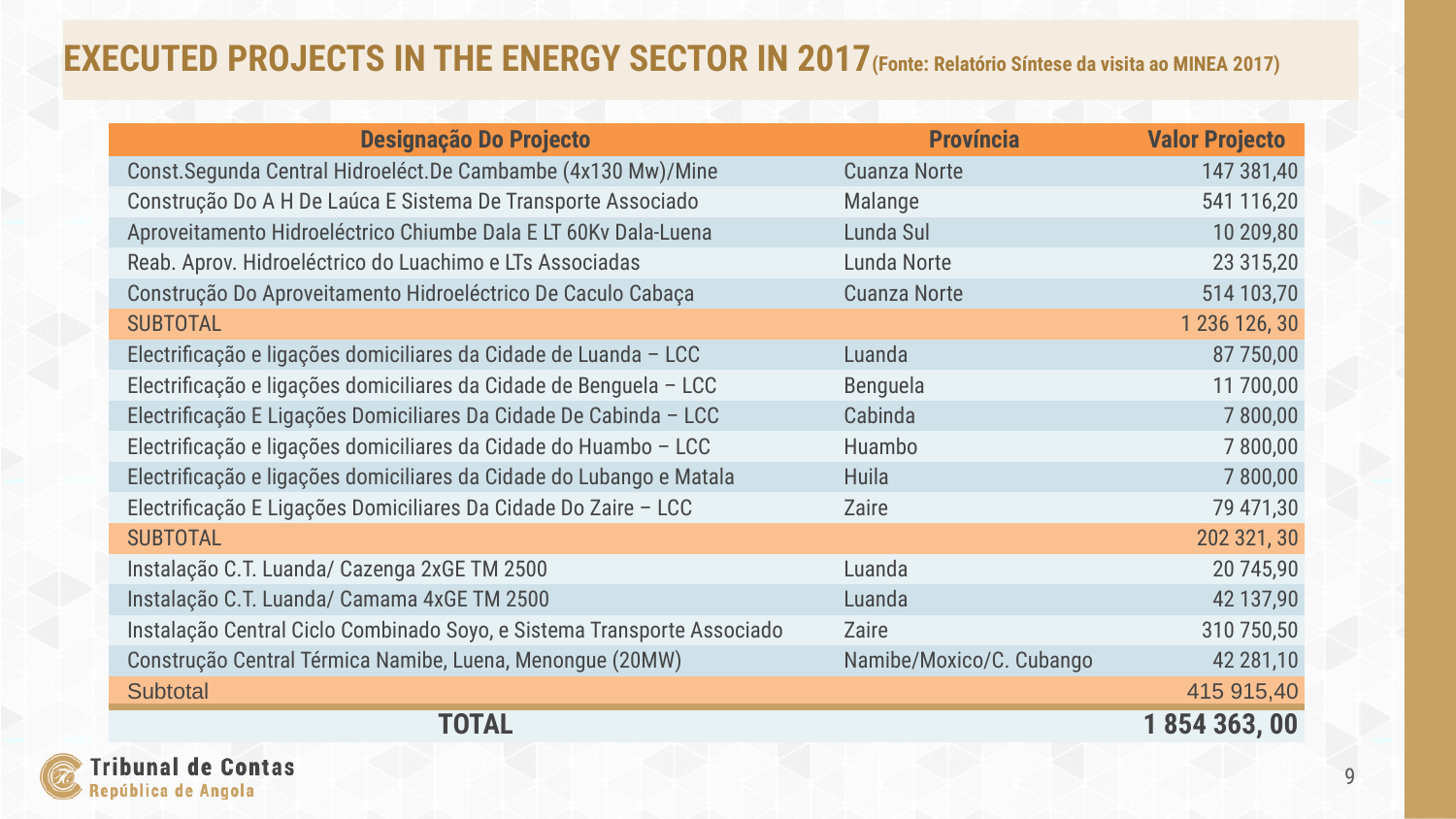

# EXECUTED PROJECTS IN THE ENERGY SECTOR IN 2017(Fonte: Relatório Síntese da visita ao MINEA 2017)
| Designação Do Projecto | Província | Valor Projecto |
| --- | --- | --- |
| Const.Segunda Central Hidroeléct.De Cambambe (4x130 Mw)/Mine | Cuanza Norte | 147 381,40 |
| Construção Do A H De Laúca E Sistema De Transporte Associado | Malange | 541 116,20 |
| Aproveitamento Hidroeléctrico Chiumbe Dala E LT 60Kv Dala-Luena | Lunda Sul | 10 209,80 |
| Reab. Aprov. Hidroeléctrico do Luachimo e LTs Associadas | Lunda Norte | 23 315,20 |
| Construção Do Aproveitamento Hidroeléctrico De Caculo Cabaça | Cuanza Norte | 514 103,70 |
| SUBTOTAL |  | 1 236 126, 30 |
| Electrificação e ligações domiciliares da Cidade de Luanda – LCC | Luanda | 87 750,00 |
| Electrificação e ligações domiciliares da Cidade de Benguela – LCC | Benguela | 11 700,00 |
| Electrificação E Ligações Domiciliares Da Cidade De Cabinda – LCC | Cabinda | 7 800,00 |
| Electrificação e ligações domiciliares da Cidade do Huambo – LCC | Huambo | 7 800,00 |
| Electrificação e ligações domiciliares da Cidade do Lubango e Matala | Huila | 7 800,00 |
| Electrificação E Ligações Domiciliares Da Cidade Do Zaire – LCC | Zaire | 79 471,30 |
| SUBTOTAL |  | 202 321, 30 |
| Instalação C.T. Luanda/ Cazenga 2xGE TM 2500 | Luanda | 20 745,90 |
| Instalação C.T. Luanda/ Camama 4xGE TM 2500 | Luanda | 42 137,90 |
| Instalação Central Ciclo Combinado Soyo, e Sistema Transporte Associado | Zaire | 310 750,50 |
| Construção Central Térmica Namibe, Luena, Menongue (20MW) | Namibe/Moxico/C. Cubango | 42 281,10 |
| Subtotal |  | 415 915,40 |
| TOTAL |  | 1 854 363, 00 |
9